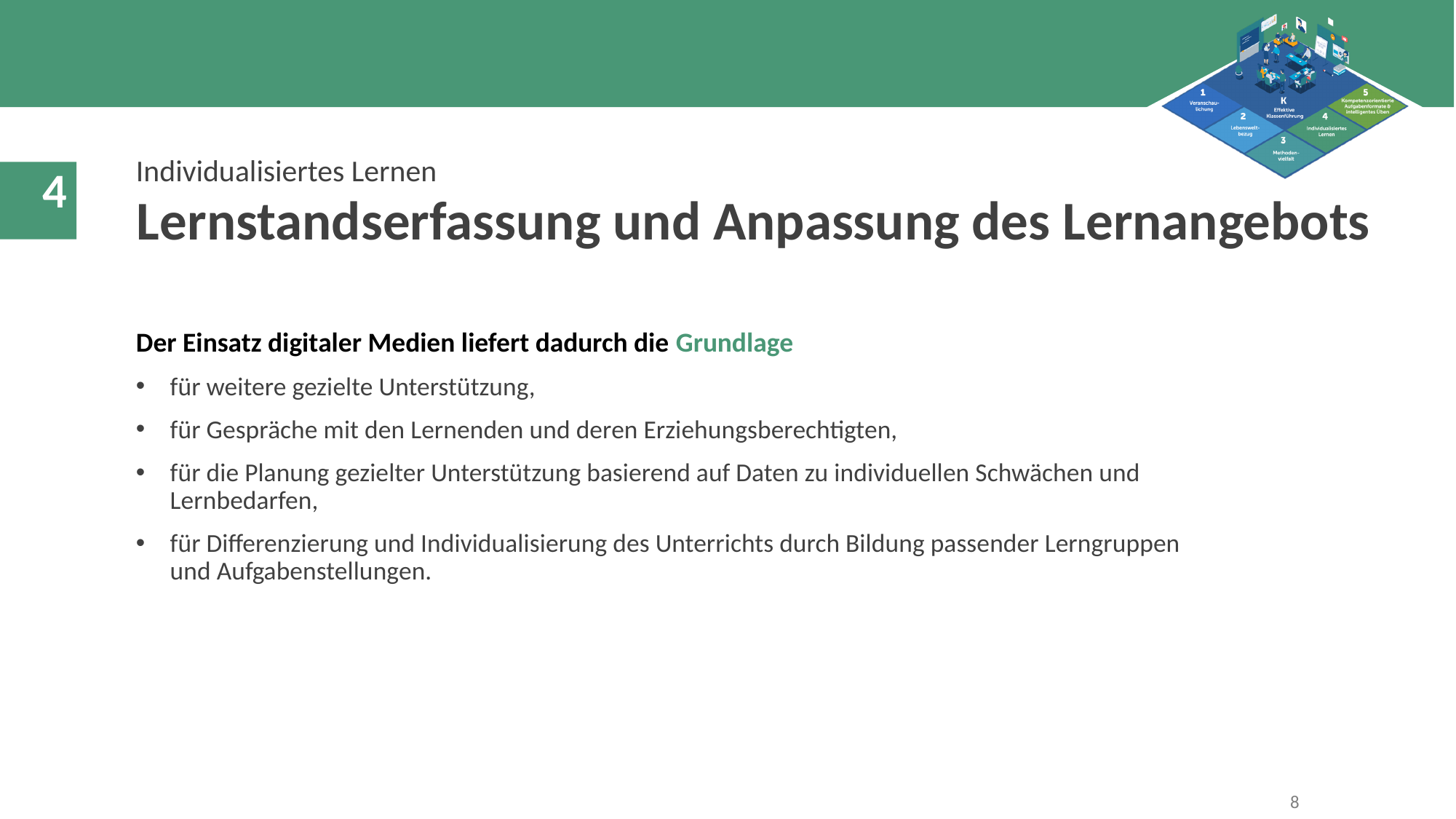

Individualisiertes Lernen
Lernstandserfassung und Anpassung des Lernangebots
Der Einsatz digitaler Medien liefert dadurch die Grundlage
für weitere gezielte Unterstützung,
für Gespräche mit den Lernenden und deren Erziehungsberechtigten,
für die Planung gezielter Unterstützung basierend auf Daten zu individuellen Schwächen und Lernbedarfen,
für Differenzierung und Individualisierung des Unterrichts durch Bildung passender Lerngruppen und Aufgabenstellungen.

8